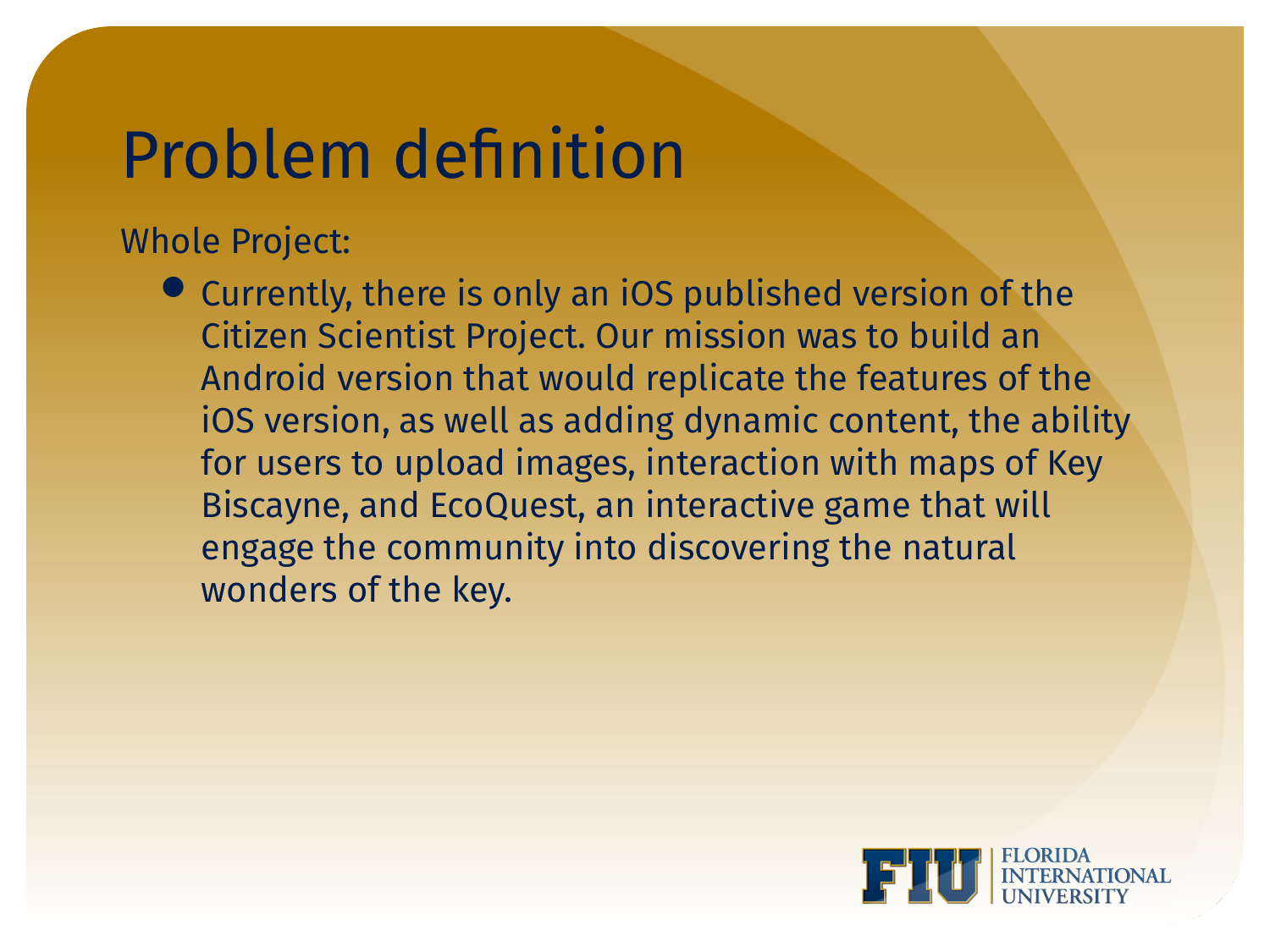

# Problem definition
Whole Project:
Currently, there is only an iOS published version of the Citizen Scientist Project. Our mission was to build an Android version that would replicate the features of the iOS version, as well as adding dynamic content, the ability for users to upload images, interaction with maps of Key Biscayne, and EcoQuest, an interactive game that will engage the community into discovering the natural wonders of the key.